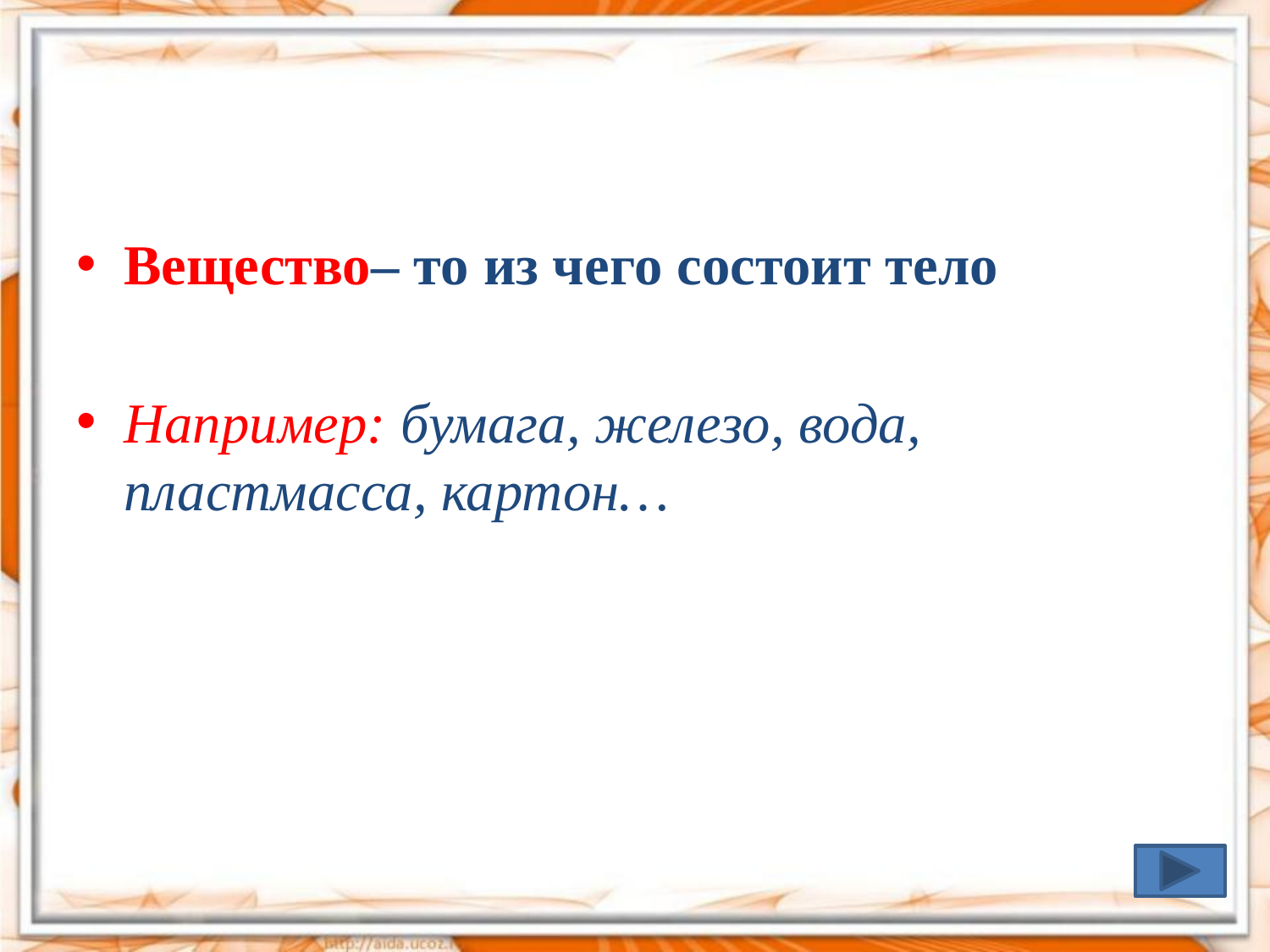

Вещество– то из чего состоит тело

Например: бумага, железо, вода, пластмасса, картон…